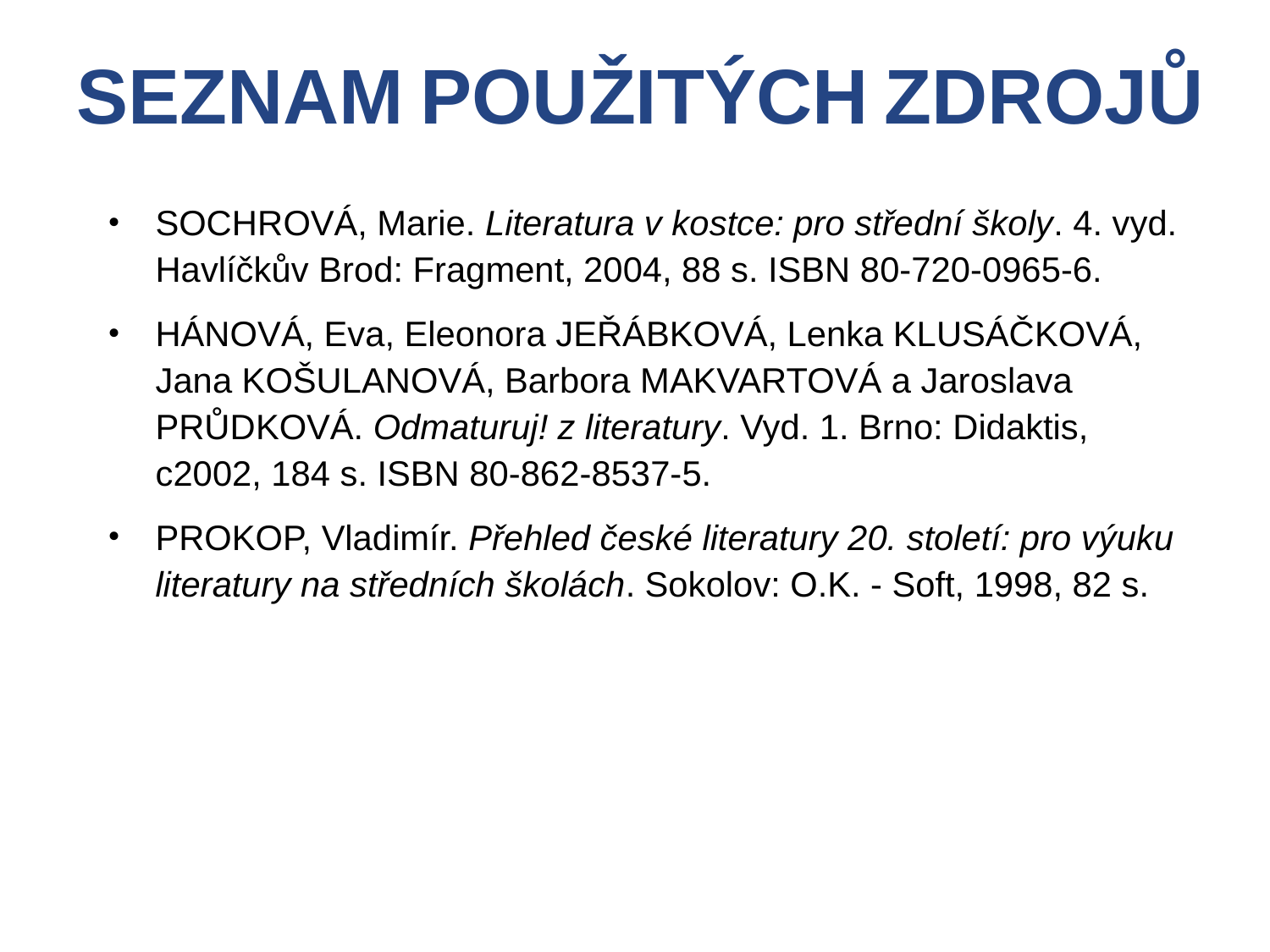

SEZNAM POUŽITÝCH ZDROJŮ
SOCHROVÁ, Marie. Literatura v kostce: pro střední školy. 4. vyd. Havlíčkův Brod: Fragment, 2004, 88 s. ISBN 80-720-0965-6.
HÁNOVÁ, Eva, Eleonora JEŘÁBKOVÁ, Lenka KLUSÁČKOVÁ, Jana KOŠULANOVÁ, Barbora MAKVARTOVÁ a Jaroslava PRŮDKOVÁ. Odmaturuj! z literatury. Vyd. 1. Brno: Didaktis, c2002, 184 s. ISBN 80-862-8537-5.
PROKOP, Vladimír. Přehled české literatury 20. století: pro výuku literatury na středních školách. Sokolov: O.K. - Soft, 1998, 82 s.